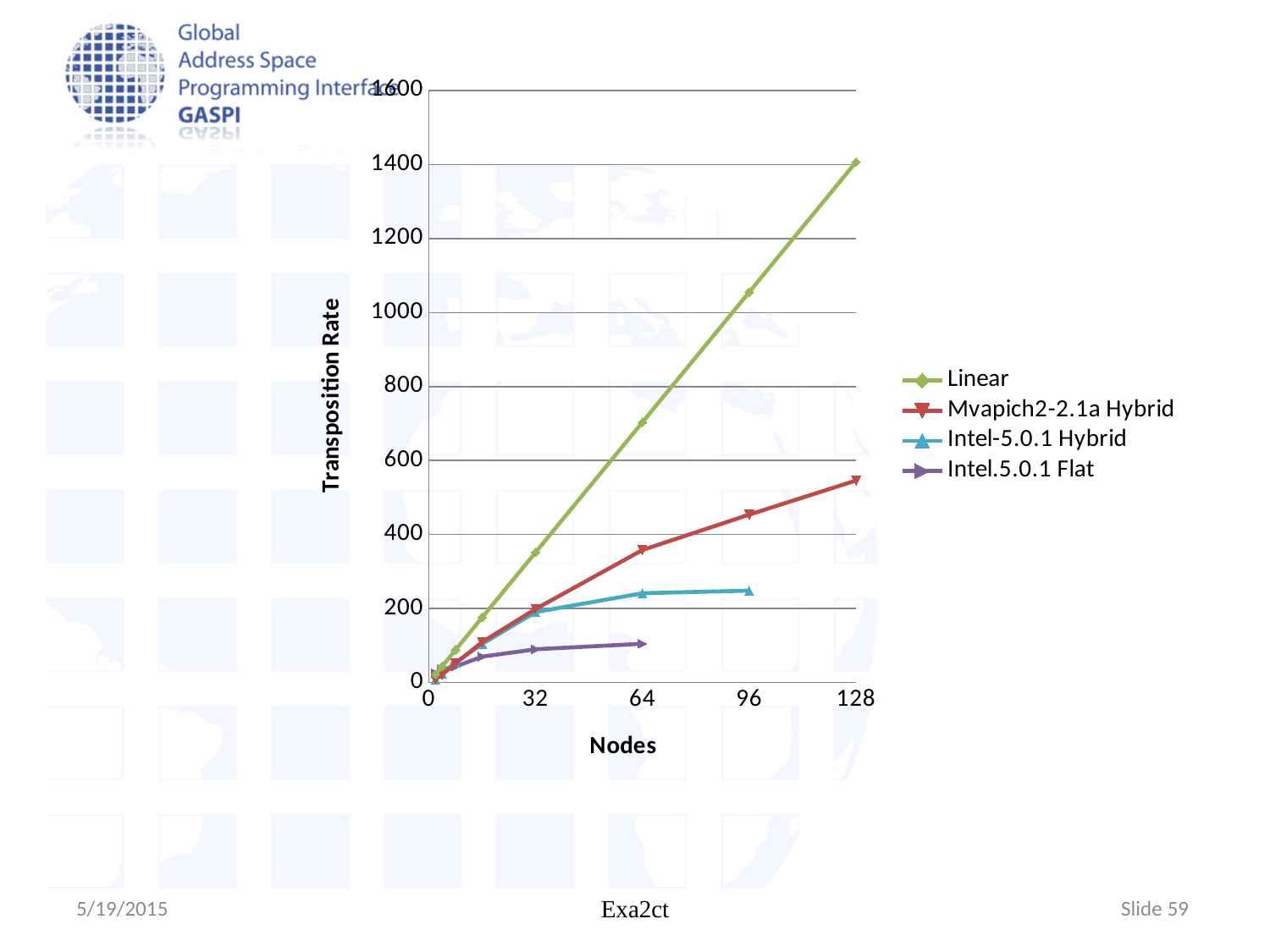

### Chart

| Category | Linear | Mvapich2-2.1a Hybrid | Intel-5.0.1 Hybrid | Intel.5.0.1 Flat |
|---|---|---|---|---|
5/19/2015
Exa2ct
Slide 59